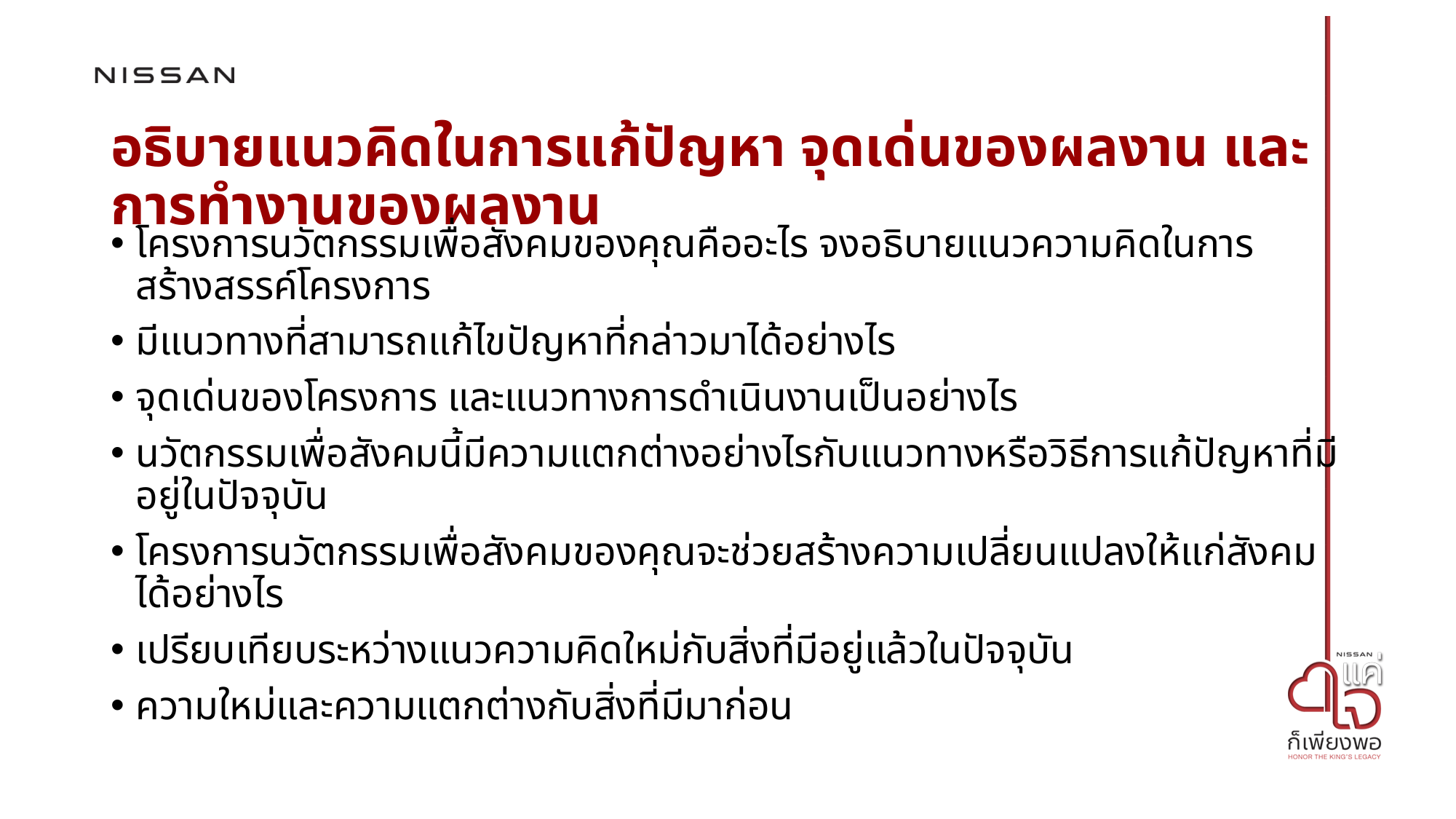

# อธิบายแนวคิดในการแก้ปัญหา จุดเด่นของผลงาน และการทำงานของผลงาน
โครงการนวัตกรรมเพื่อสังคมของคุณคืออะไร จงอธิบายแนวความคิดในการสร้างสรรค์โครงการ
มีแนวทางที่สามารถแก้ไขปัญหาที่กล่าวมาได้อย่างไร
จุดเด่นของโครงการ และแนวทางการดำเนินงานเป็นอย่างไร
นวัตกรรมเพื่อสังคมนี้มีความแตกต่างอย่างไรกับแนวทางหรือวิธีการแก้ปัญหาที่มีอยู่ในปัจจุบัน
โครงการนวัตกรรมเพื่อสังคมของคุณจะช่วยสร้างความเปลี่ยนแปลงให้แก่สังคมได้อย่างไร
เปรียบเทียบระหว่างแนวความคิดใหม่กับสิ่งที่มีอยู่แล้วในปัจจุบัน
ความใหม่และความแตกต่างกับสิ่งที่มีมาก่อน